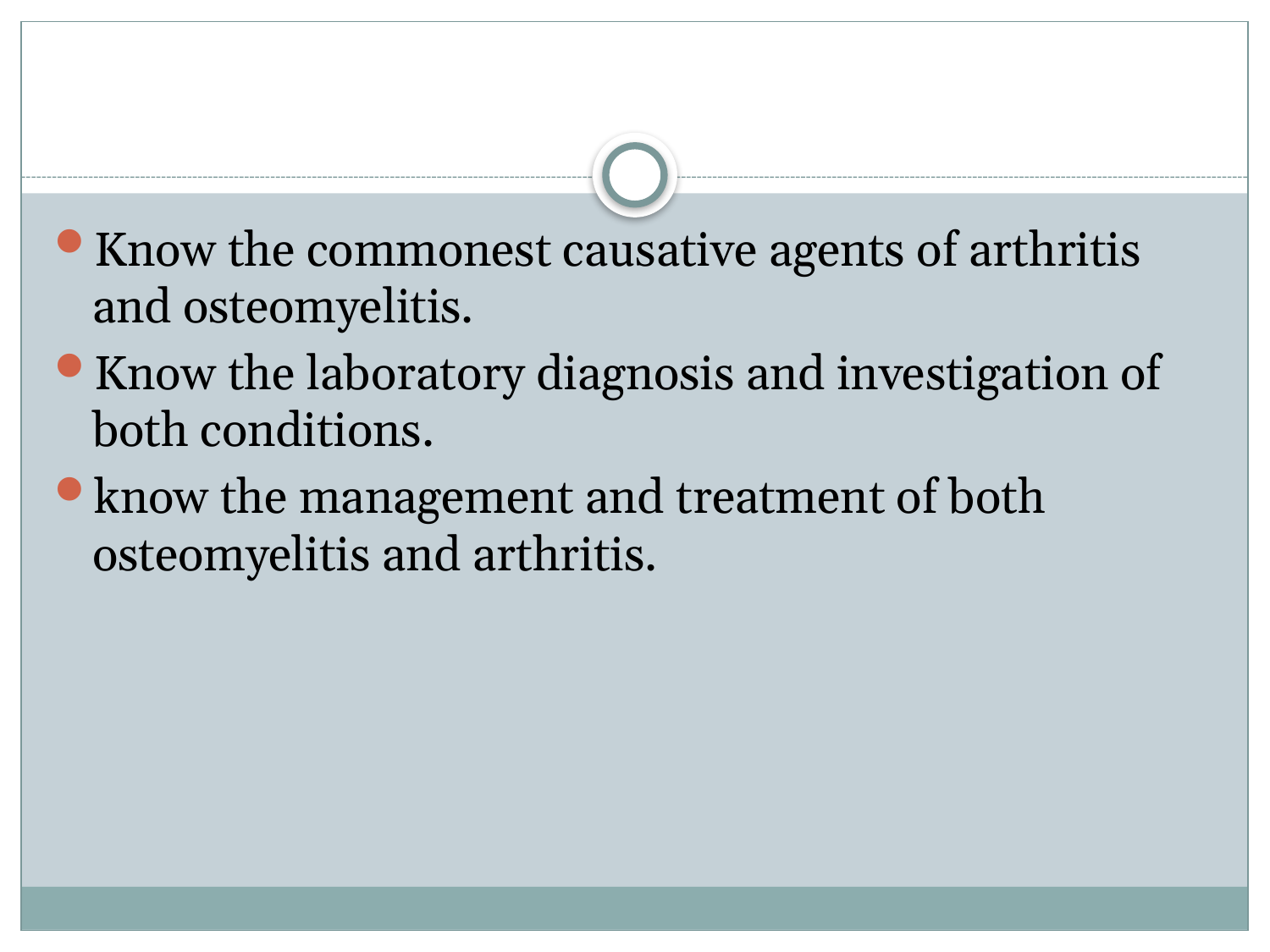

#
Know the commonest causative agents of arthritis and osteomyelitis.
Know the laboratory diagnosis and investigation of both conditions.
know the management and treatment of both osteomyelitis and arthritis.